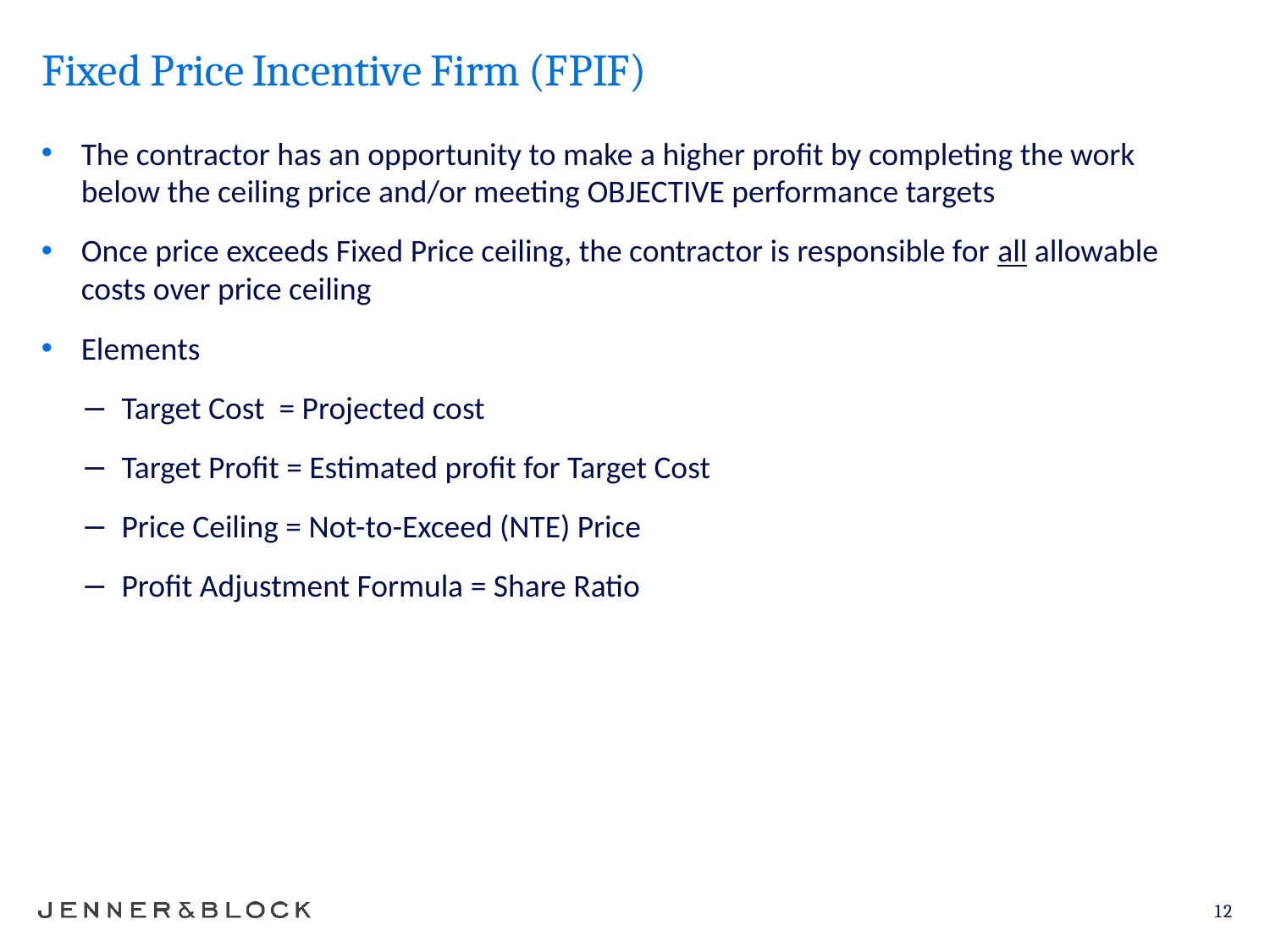

# Fixed Price Incentive Firm (FPIF)
The contractor has an opportunity to make a higher profit by completing the work below the ceiling price and/or meeting OBJECTIVE performance targets
Once price exceeds Fixed Price ceiling, the contractor is responsible for all allowable costs over price ceiling
Elements
Target Cost  = Projected cost
Target Profit = Estimated profit for Target Cost
Price Ceiling = Not-to-Exceed (NTE) Price
Profit Adjustment Formula = Share Ratio